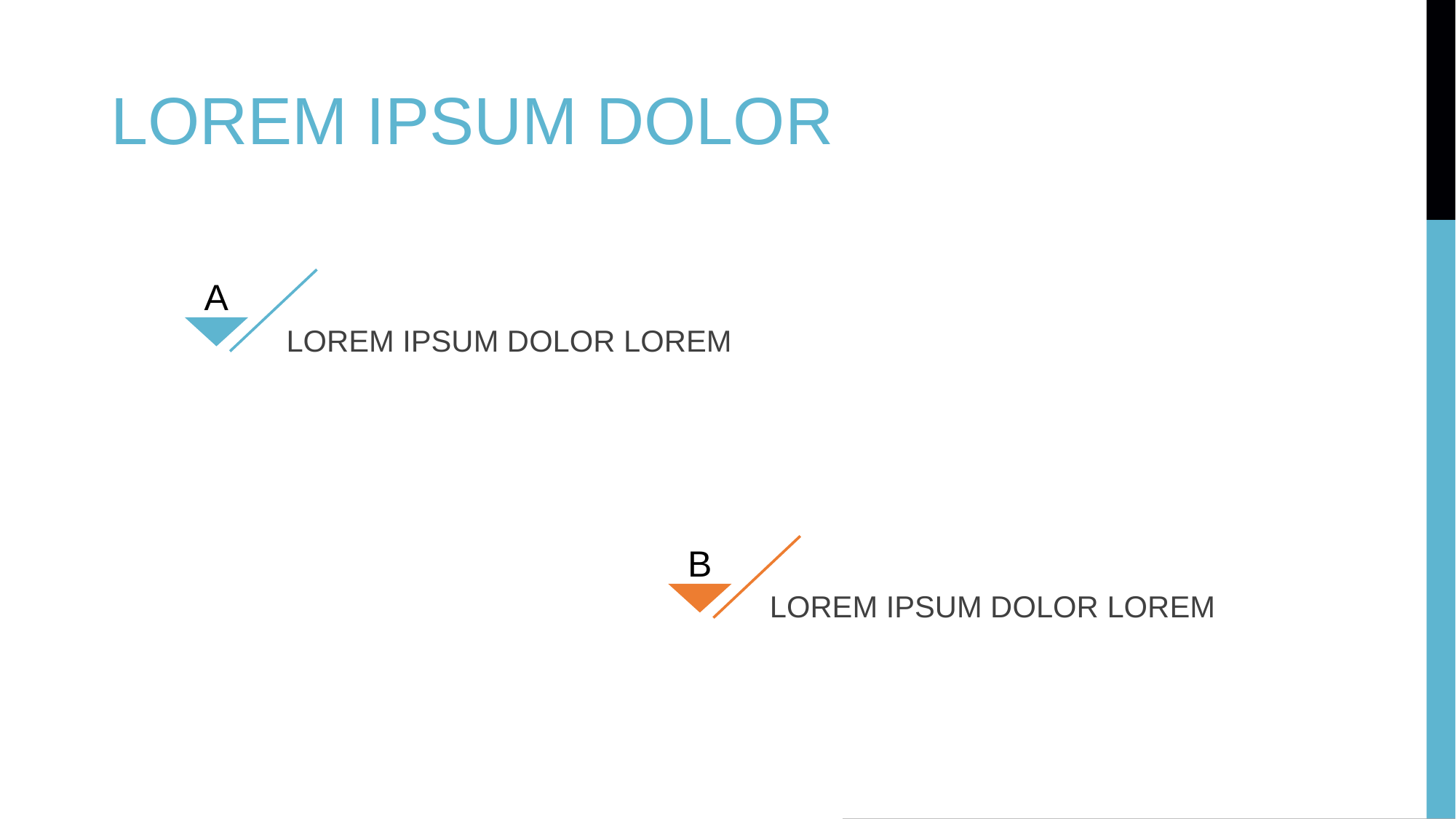

LOREM IPSUM DOLOR
A
LOREM IPSUM DOLOR LOREM

B
LOREM IPSUM DOLOR LOREM